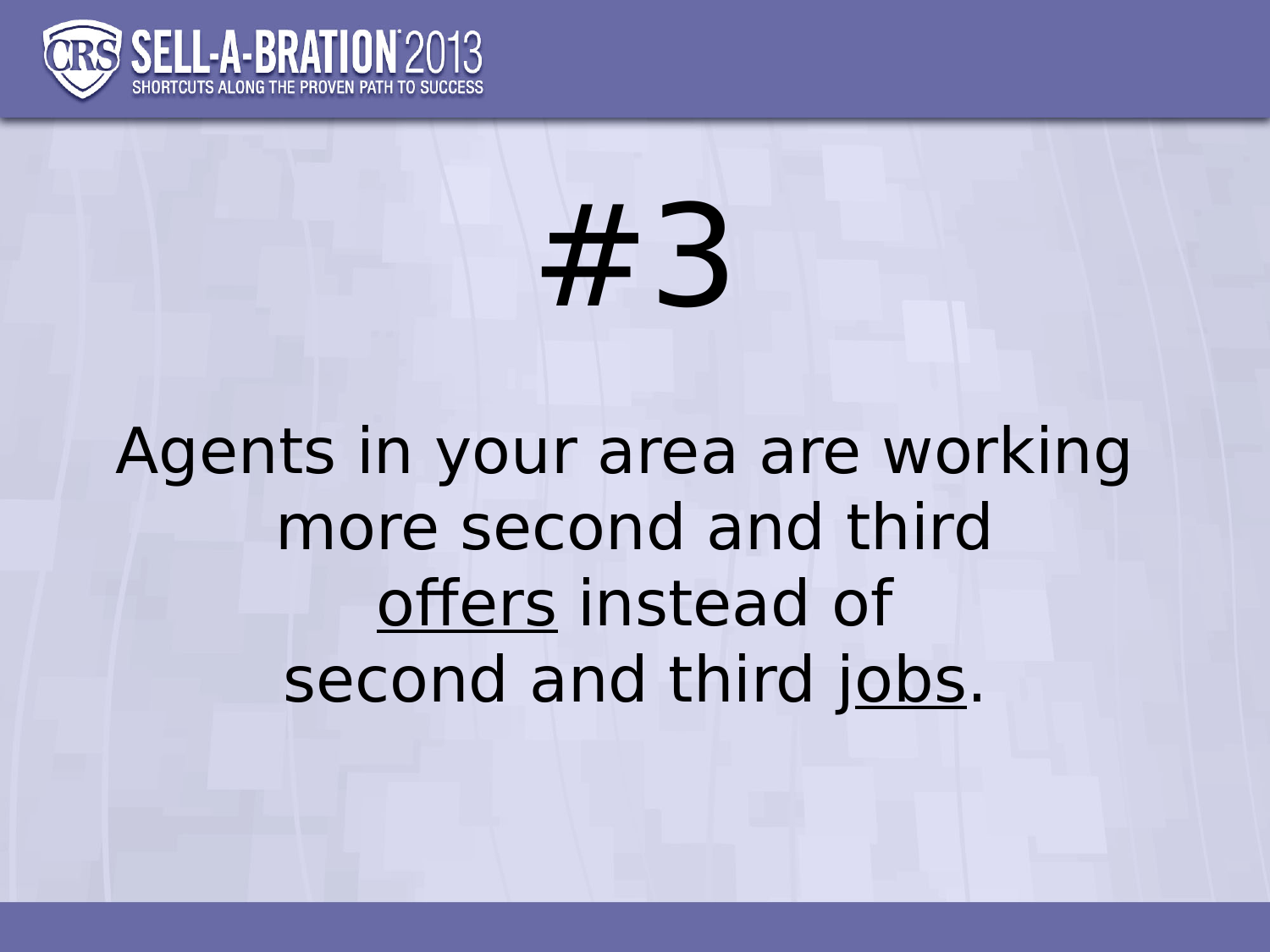

#3
Agents in your area are working
more second and third
offers instead of
second and third jobs.